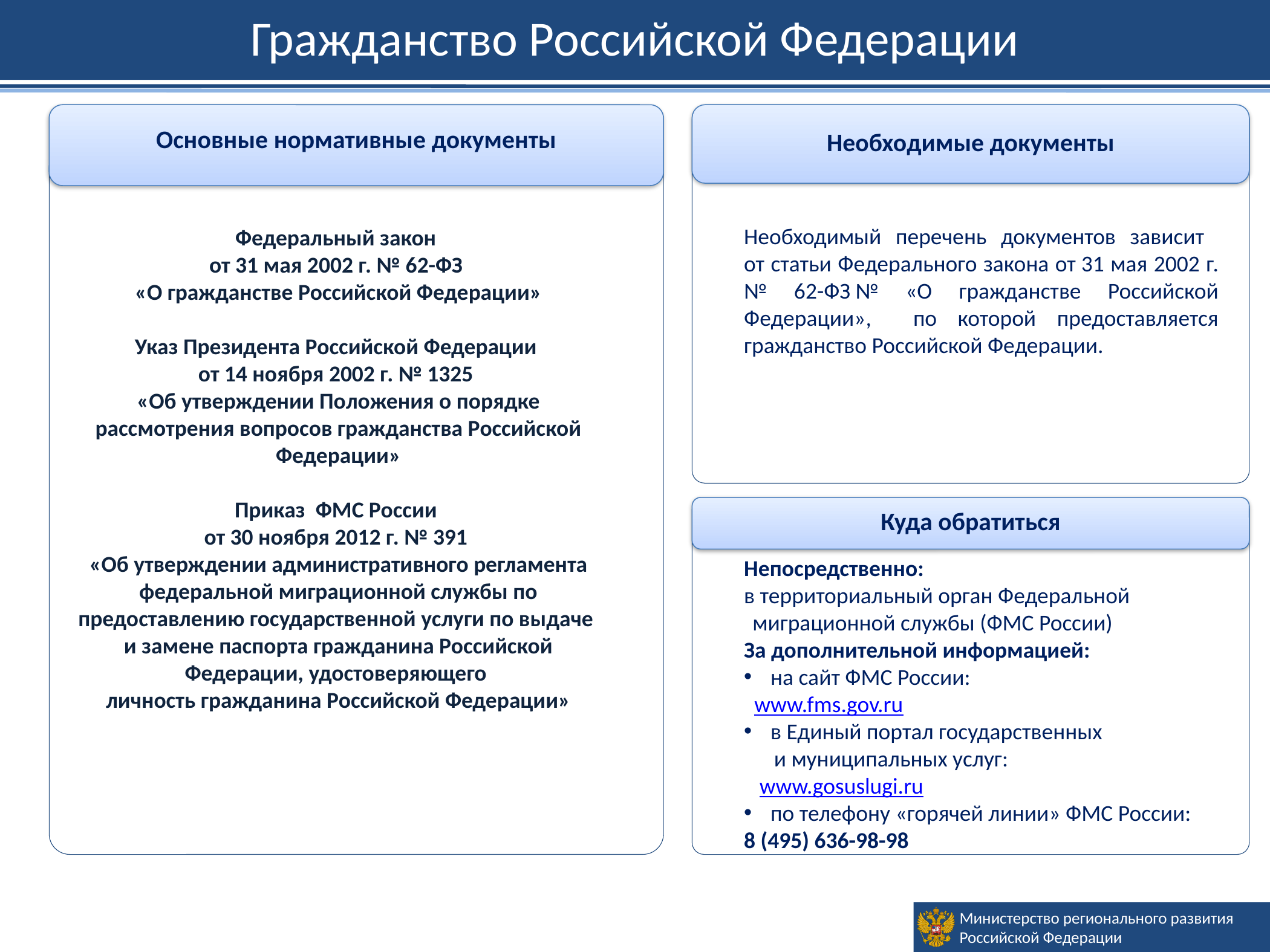

Гражданство Российской Федерации
Необходимые документы

Основные нормативные документы

Необходимый перечень документов зависит
от статьи Федерального закона от 31 мая 2002 г. № 62-ФЗ № «О гражданстве Российской Федерации»,  по которой предоставляется гражданство Российской Федерации.

Федеральный закон
от 31 мая 2002 г. № 62-ФЗ
«О гражданстве Российской Федерации»

Указ Президента Российской Федерации
от 14 ноября 2002 г. № 1325
«Об утверждении Положения о порядке рассмотрения вопросов гражданства Российской Федерации»

Приказ  ФМС России
от 30 ноября 2012 г. № 391
«Об утверждении административного регламента федеральной миграционной службы по предоставлению государственной услуги по выдаче
и замене паспорта гражданина Российской Федерации, удостоверяющего
личность гражданина Российской Федерации»

Куда обратиться

Непосредственно:
в территориальный орган Федеральной миграционной службы (ФМС России)
За дополнительной информацией:
 на сайт ФМС России:
  www.fms.gov.ru
 в Единый портал государственных
и муниципальных услуг:
   www.gosuslugi.ru
 по телефону «горячей линии» ФМС России:
8 (495) 636-98-98